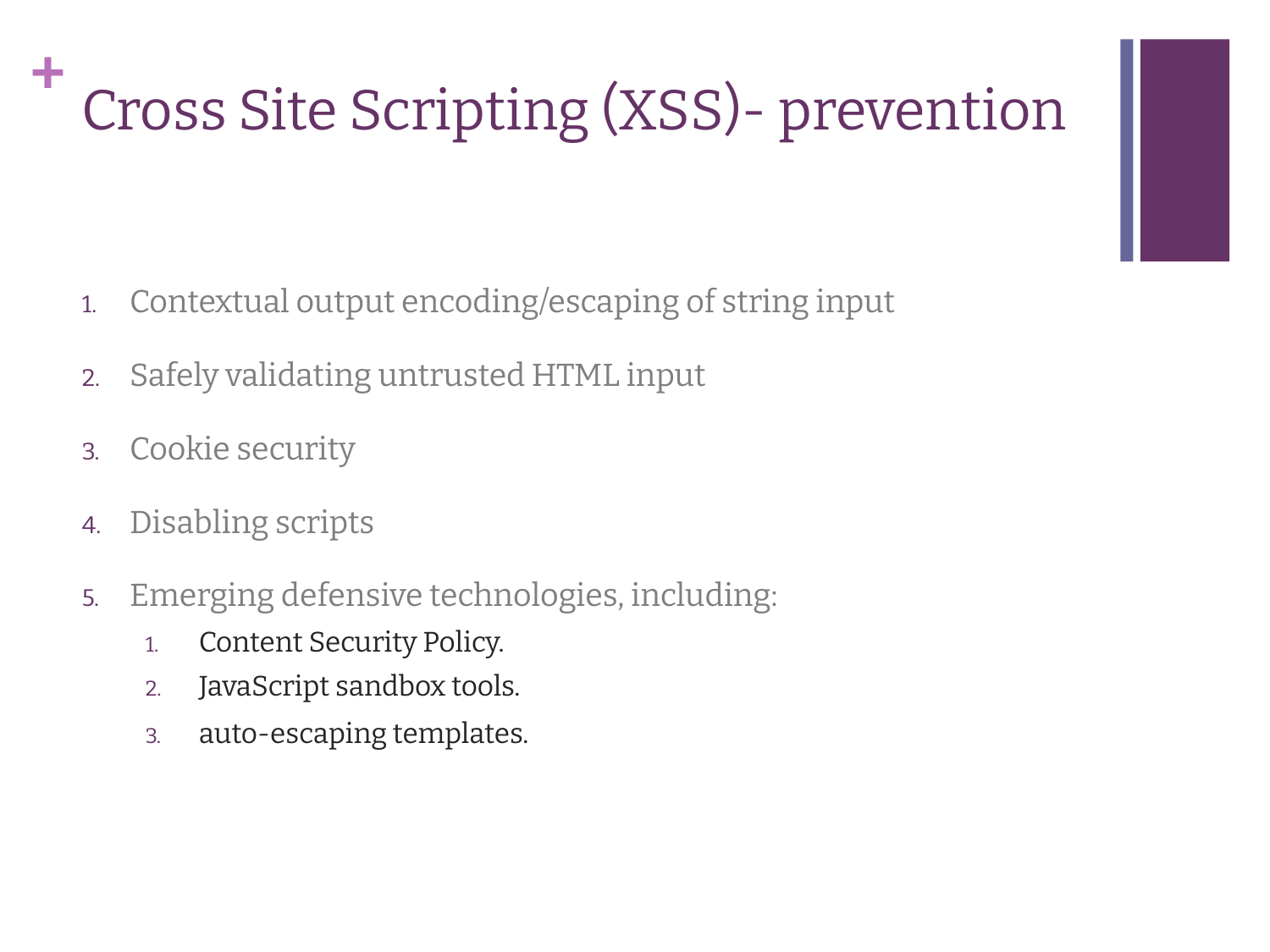

# Cross Site Scripting (XSS)- prevention
Contextual output encoding/escaping of string input
Safely validating untrusted HTML input
Cookie security
Disabling scripts
Emerging defensive technologies, including:
 Content Security Policy.
 JavaScript sandbox tools.
 auto-escaping templates.